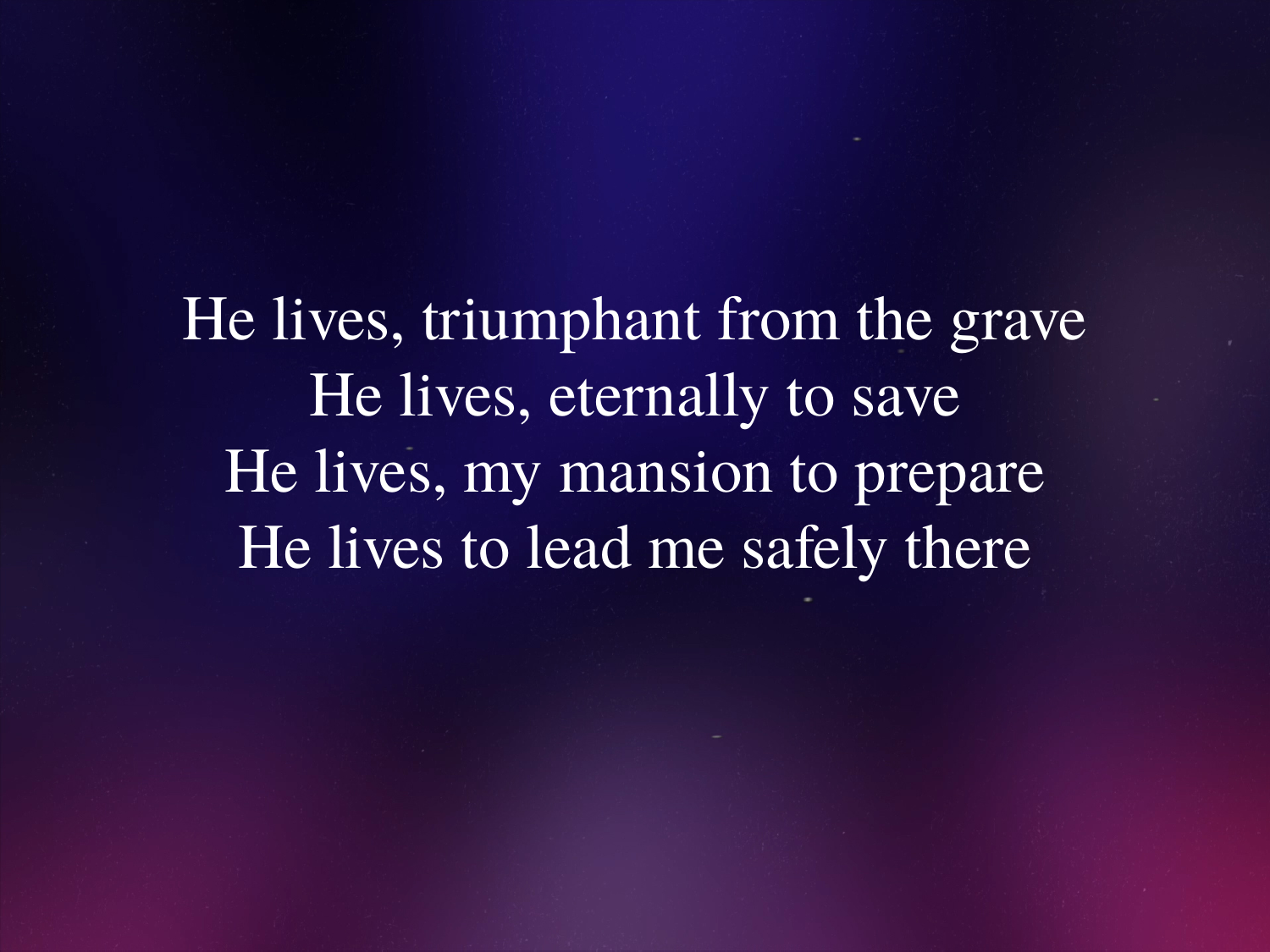

# He lives, triumphant from the grave He lives, eternally to save He lives, my mansion to prepare He lives to lead me safely there